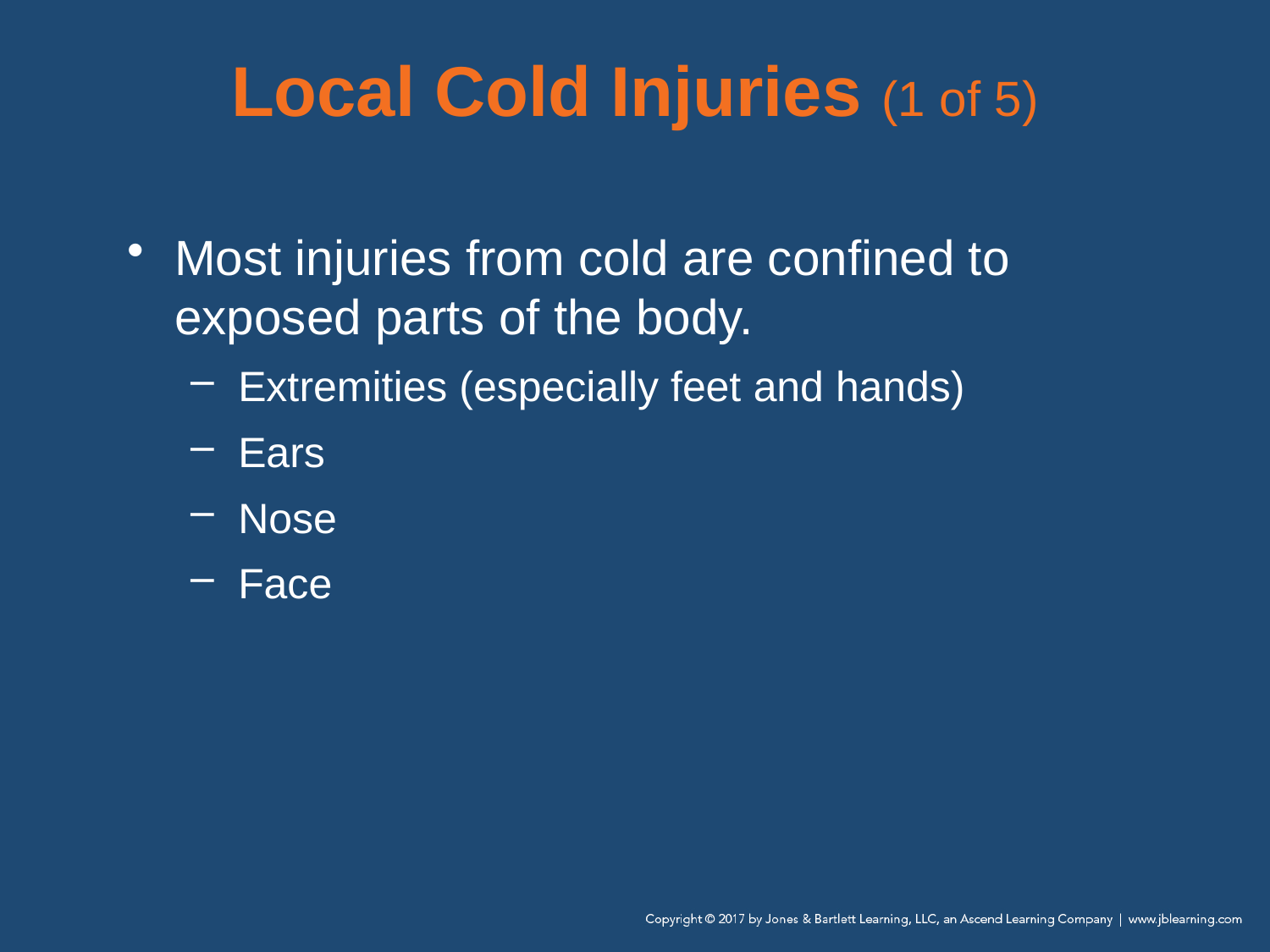

# Local Cold Injuries (1 of 5)
Most injuries from cold are confined to exposed parts of the body.
Extremities (especially feet and hands)
Ears
Nose
Face